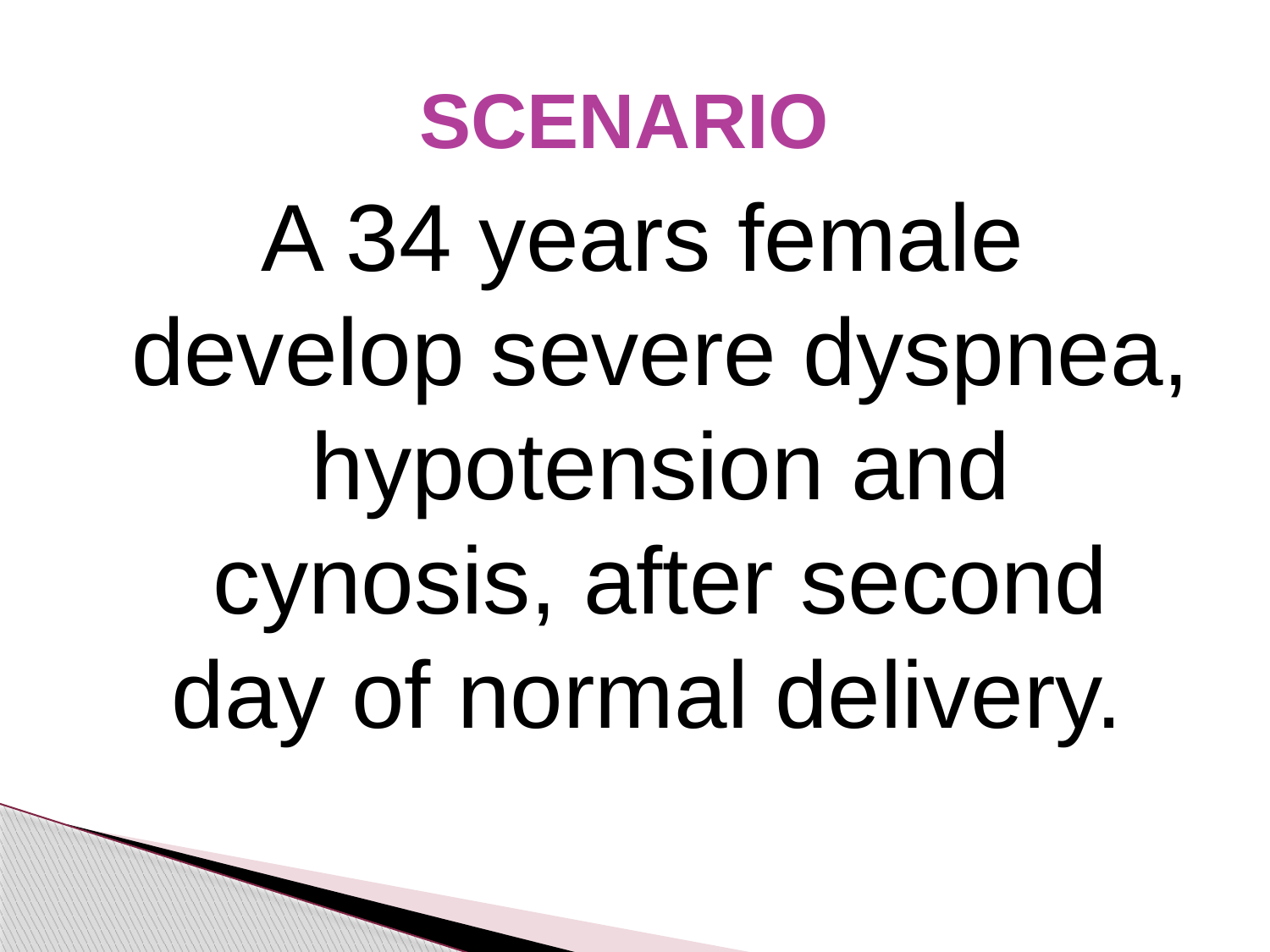

# SCENARIO
A 34 years female develop severe dyspnea, hypotension and cynosis, after second day of normal delivery.